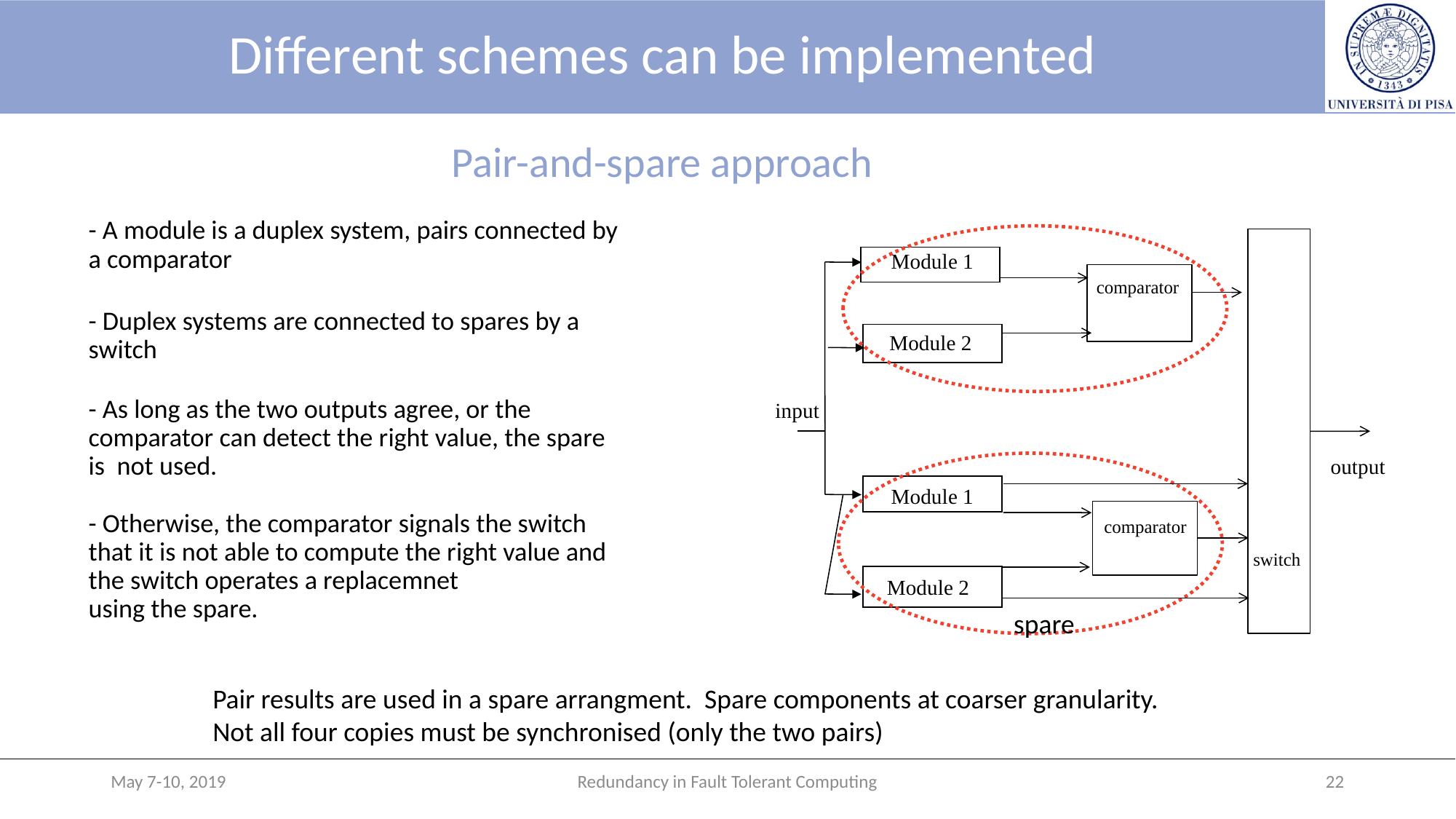

# Different schemes can be implemented
Pair-and-spare approach
- A module is a duplex system, pairs connected by a comparator

- Duplex systems are connected to spares by a switch
- As long as the two outputs agree, or the comparator can detect the right value, the spare is  not used.
- Otherwise, the comparator signals the switch that it is not able to compute the right value and the switch operates a replacemnet
using the spare.

Module 1

comparator
Module 2

input
output

Module 1

comparator
switch

Module 2

spare
Pair results are used in a spare arrangment.  Spare components at coarser granularity.
Not all four copies must be synchronised (only the two pairs)
May 7-10, 2019
Redundancy in Fault Tolerant Computing
22